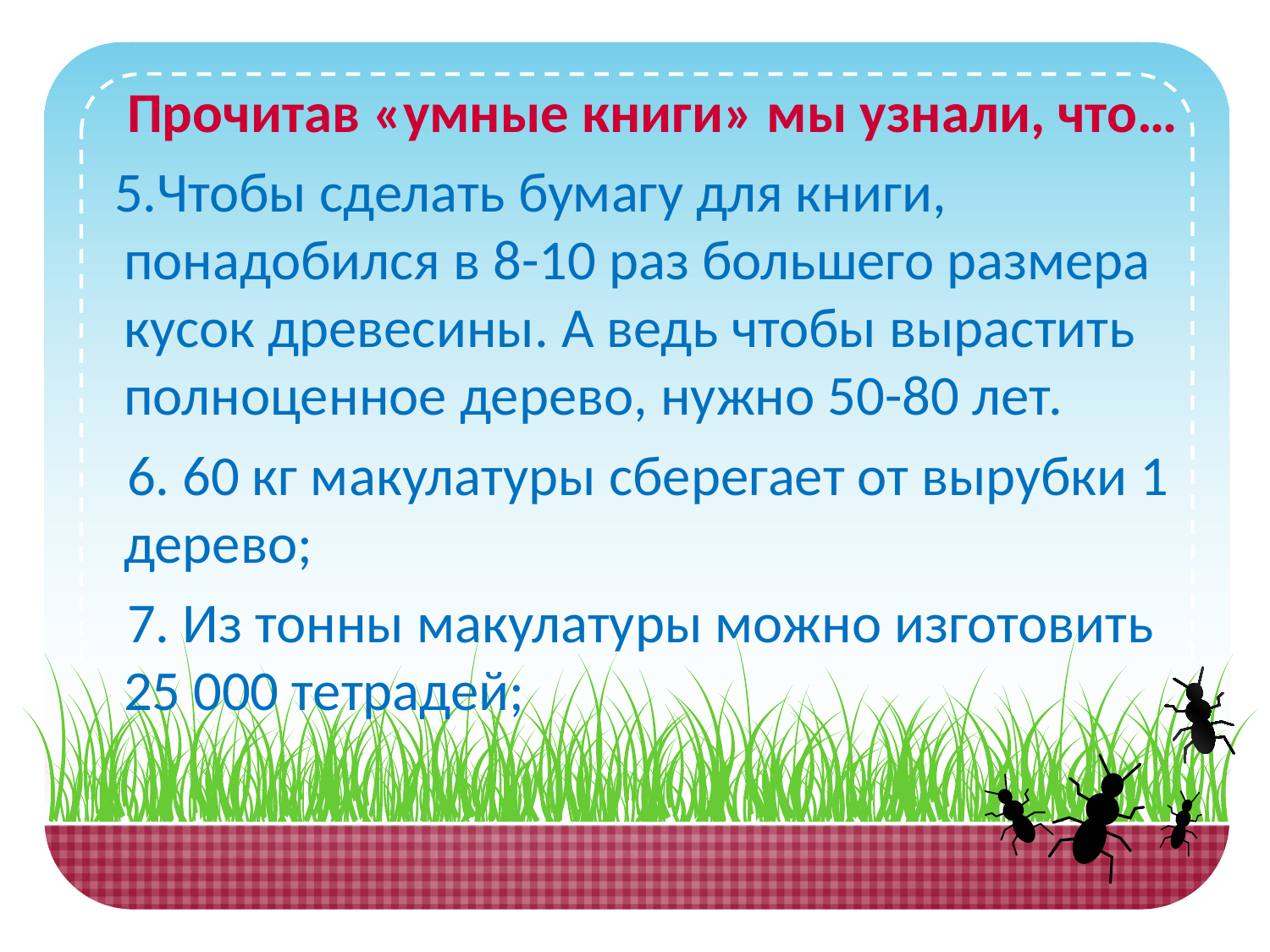

Прочитав «умные книги» мы узнали, что…
   5.Чтобы сделать бумагу для книги, понадобился в 8-10 раз большего размера кусок древесины. А ведь чтобы вырастить полноценное дерево, нужно 50-80 лет.
    6. 60 кг макулатуры сберегает от вырубки 1 дерево;
    7. Из тонны макулатуры можно изготовить 25 000 тетрадей;